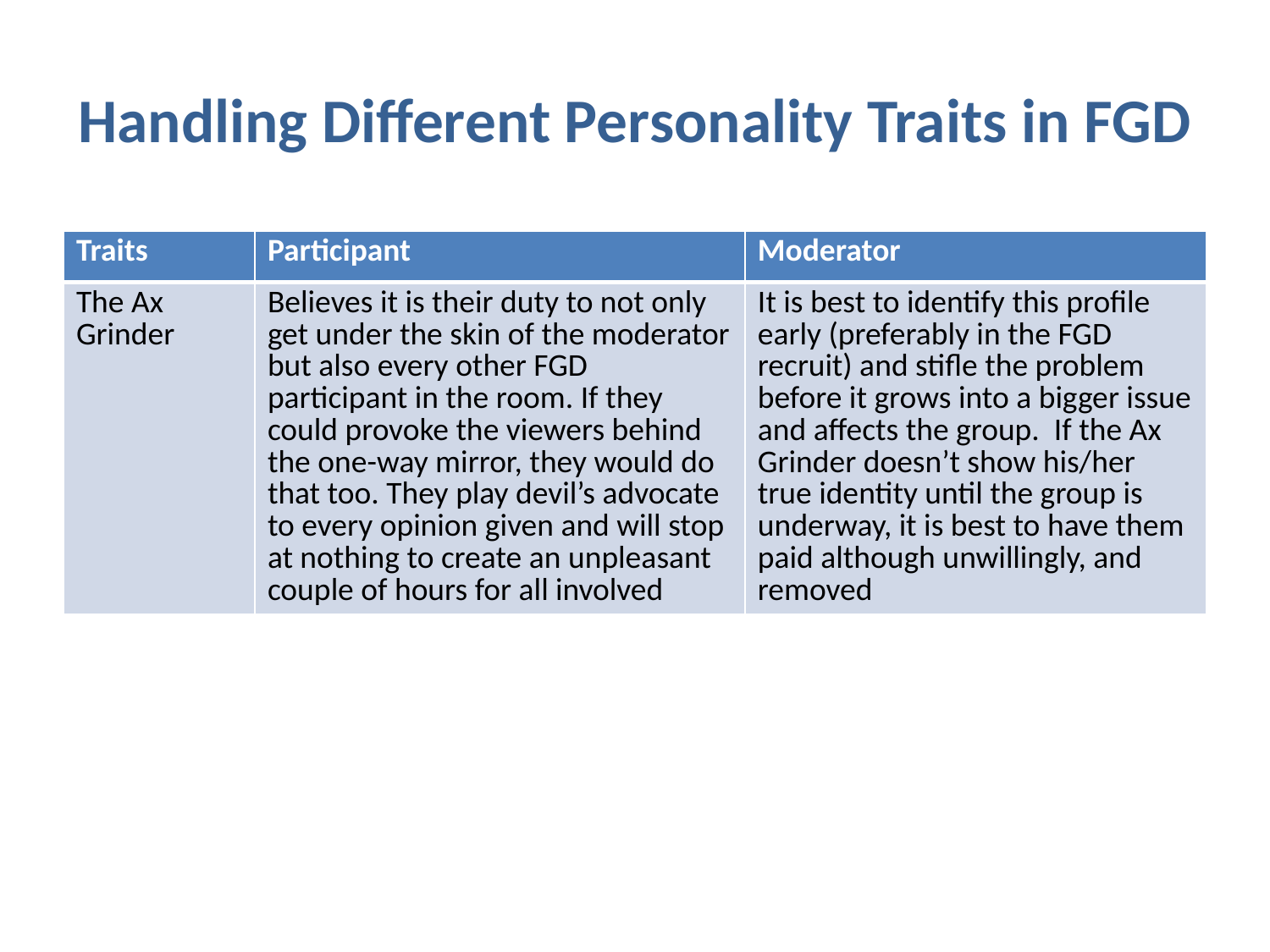

# Handling Different Personality Traits in FGD
| Traits | Participant | Moderator |
| --- | --- | --- |
| The Ax Grinder | Believes it is their duty to not only get under the skin of the moderator but also every other FGD participant in the room. If they could provoke the viewers behind the one-way mirror, they would do that too. They play devil’s advocate to every opinion given and will stop at nothing to create an unpleasant couple of hours for all involved | It is best to identify this profile early (preferably in the FGD recruit) and stifle the problem before it grows into a bigger issue and affects the group. If the Ax Grinder doesn’t show his/her true identity until the group is underway, it is best to have them paid although unwillingly, and removed |